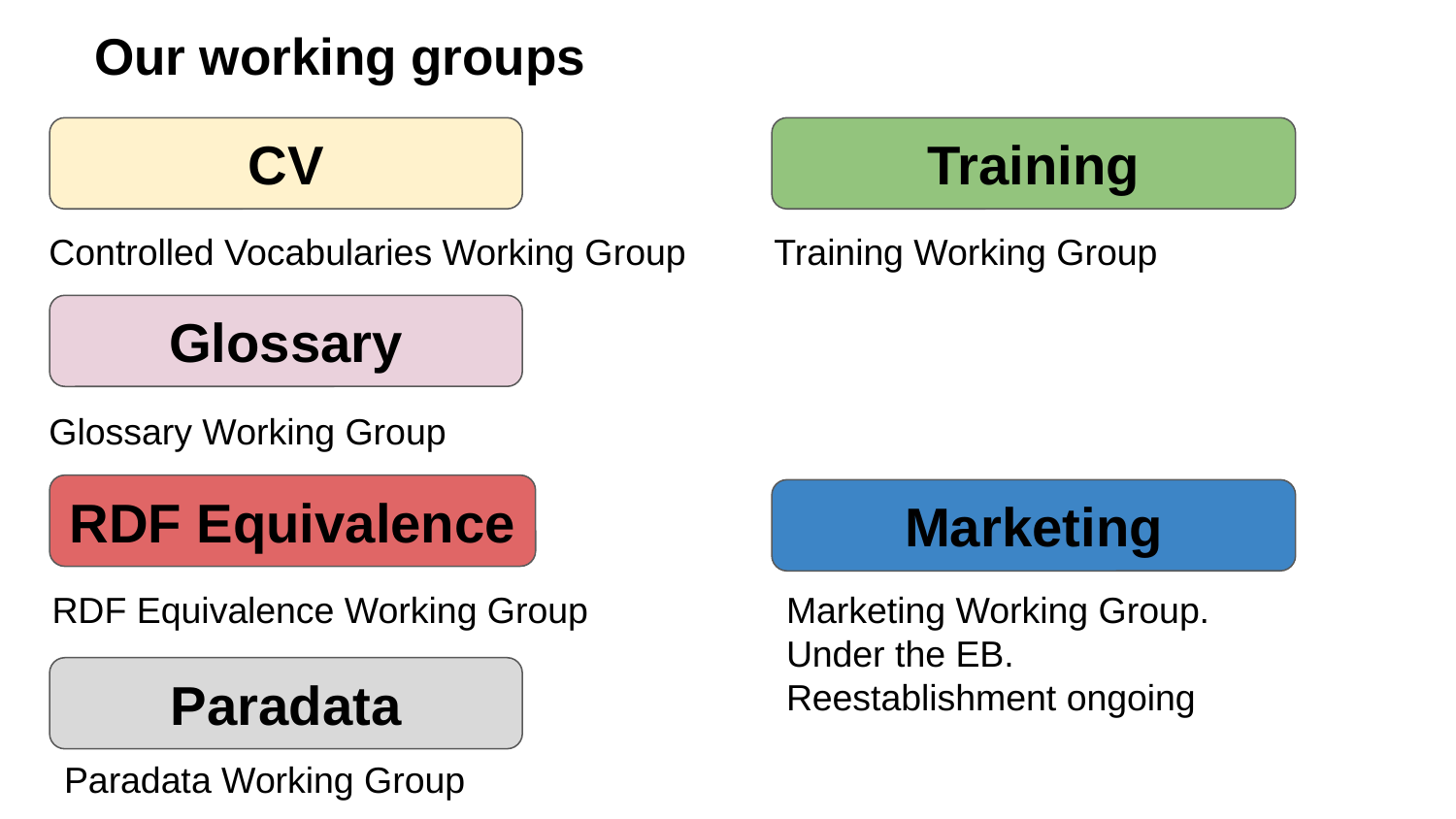

# Our working groups
CV
Training
Training Working Group
Controlled Vocabularies Working Group
Glossary
Glossary Working Group
RDF Equivalence
Marketing
Marketing Working Group.
Under the EB.
Reestablishment ongoing

RDF Equivalence Working Group
Paradata
Paradata Working Group